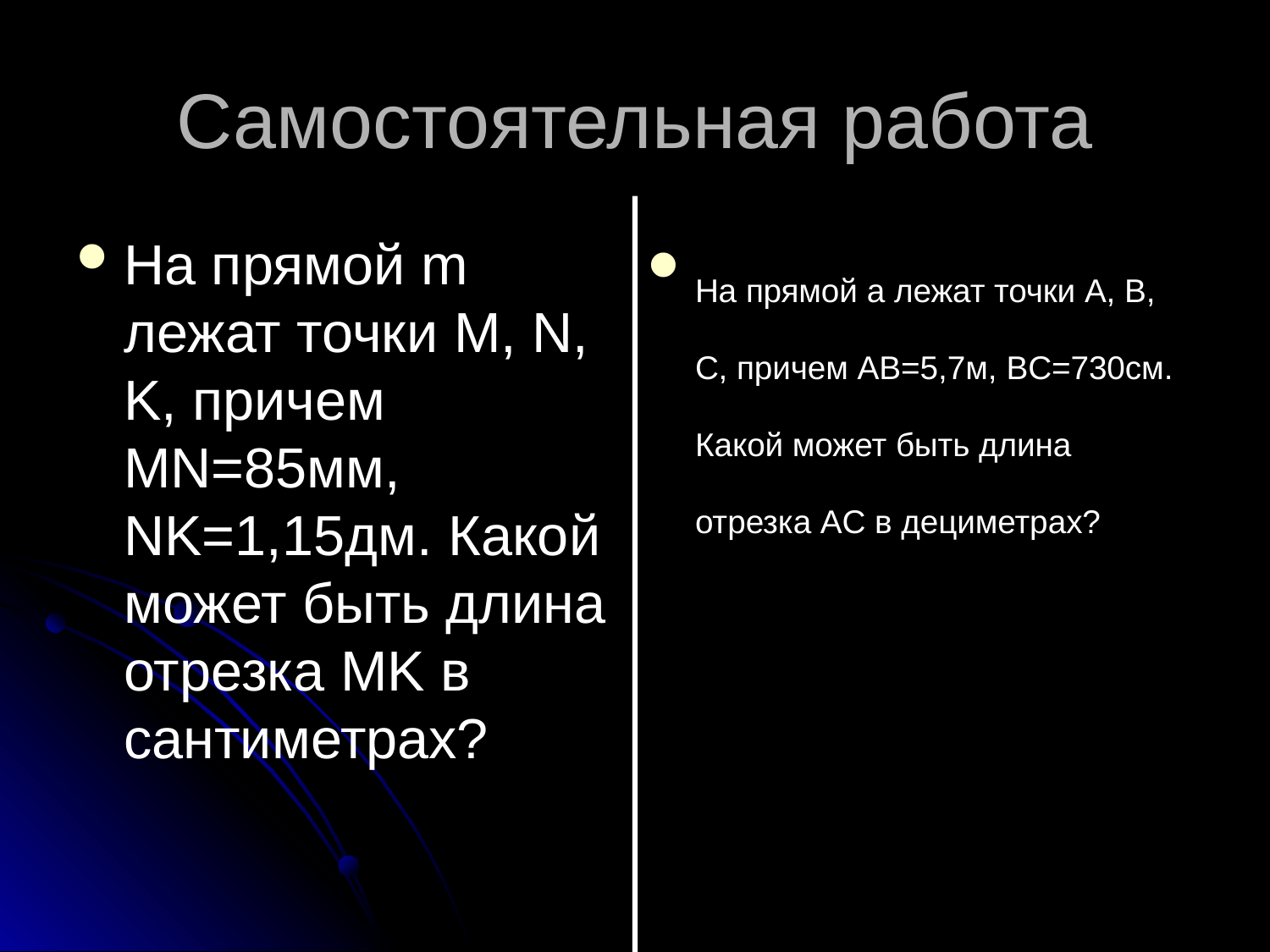

# Самостоятельная работа

На прямой m лежат точки M, N, K, причем MN=85мм, NK=1,15дм. Какой может быть длина отрезка MK в сантиметрах?
На прямой a лежат точки A, B, C, причем AB=5,7м, BC=730см. Какой может быть длина отрезка AC в дециметрах?